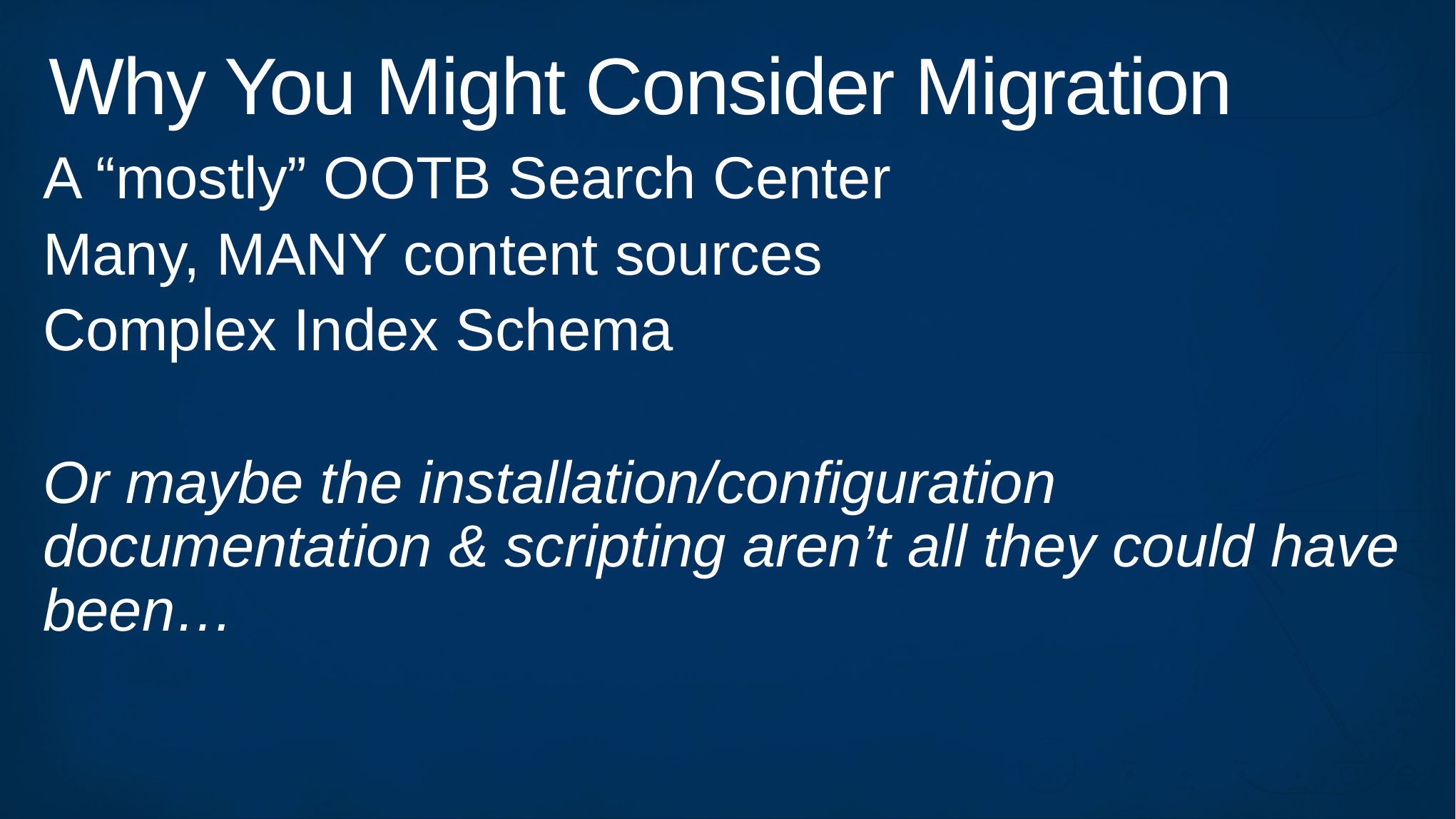

# Why You Might Consider Migration
A “mostly” OOTB Search Center
Many, MANY content sources
Complex Index Schema

Or maybe the installation/configuration documentation & scripting aren’t all they could have been…